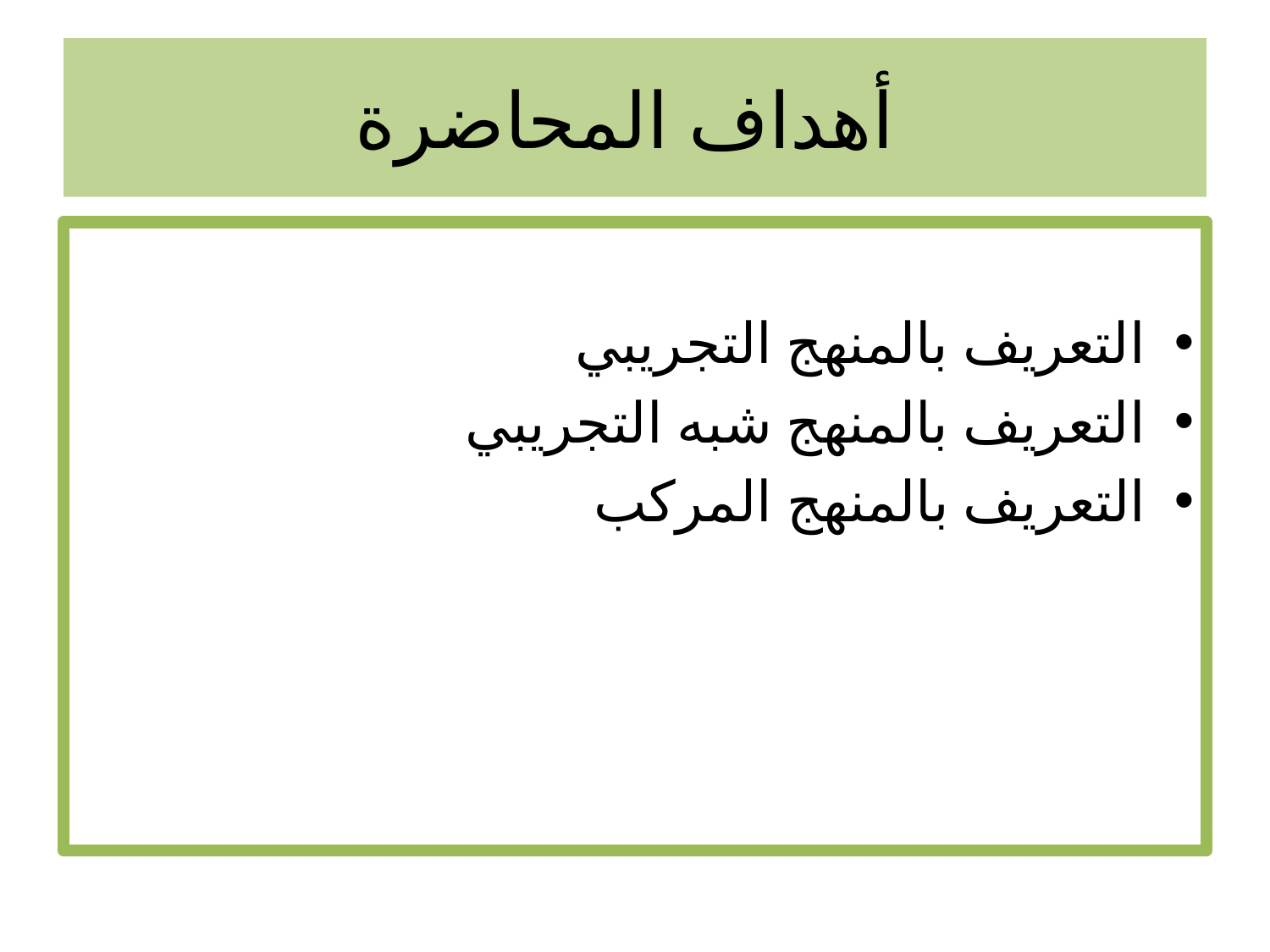

# أهداف المحاضرة

التعريف بالمنهج التجريبي
التعريف بالمنهج شبه التجريبي
التعريف بالمنهج المركب